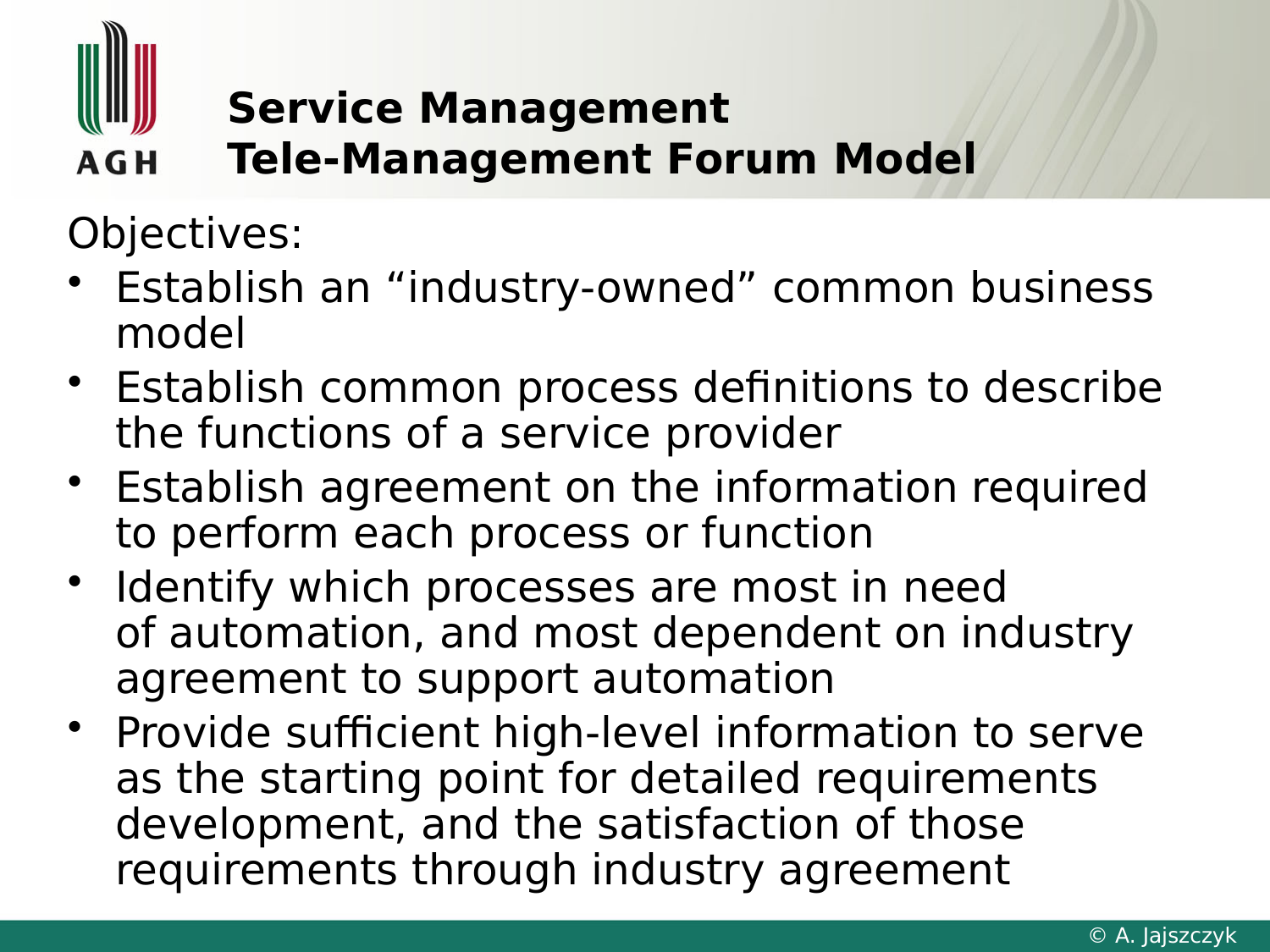

# Service Management Tele-Management Forum Model
Objectives:
Establish an “industry-owned” common business model
Establish common process definitions to describe
the functions of a service provider
Establish agreement on the information required
to perform each process or function
Identify which processes are most in need
of automation, and most dependent on industry agreement to support automation
Provide sufficient high-level information to serve
as the starting point for detailed requirements development, and the satisfaction of those requirements through industry agreement